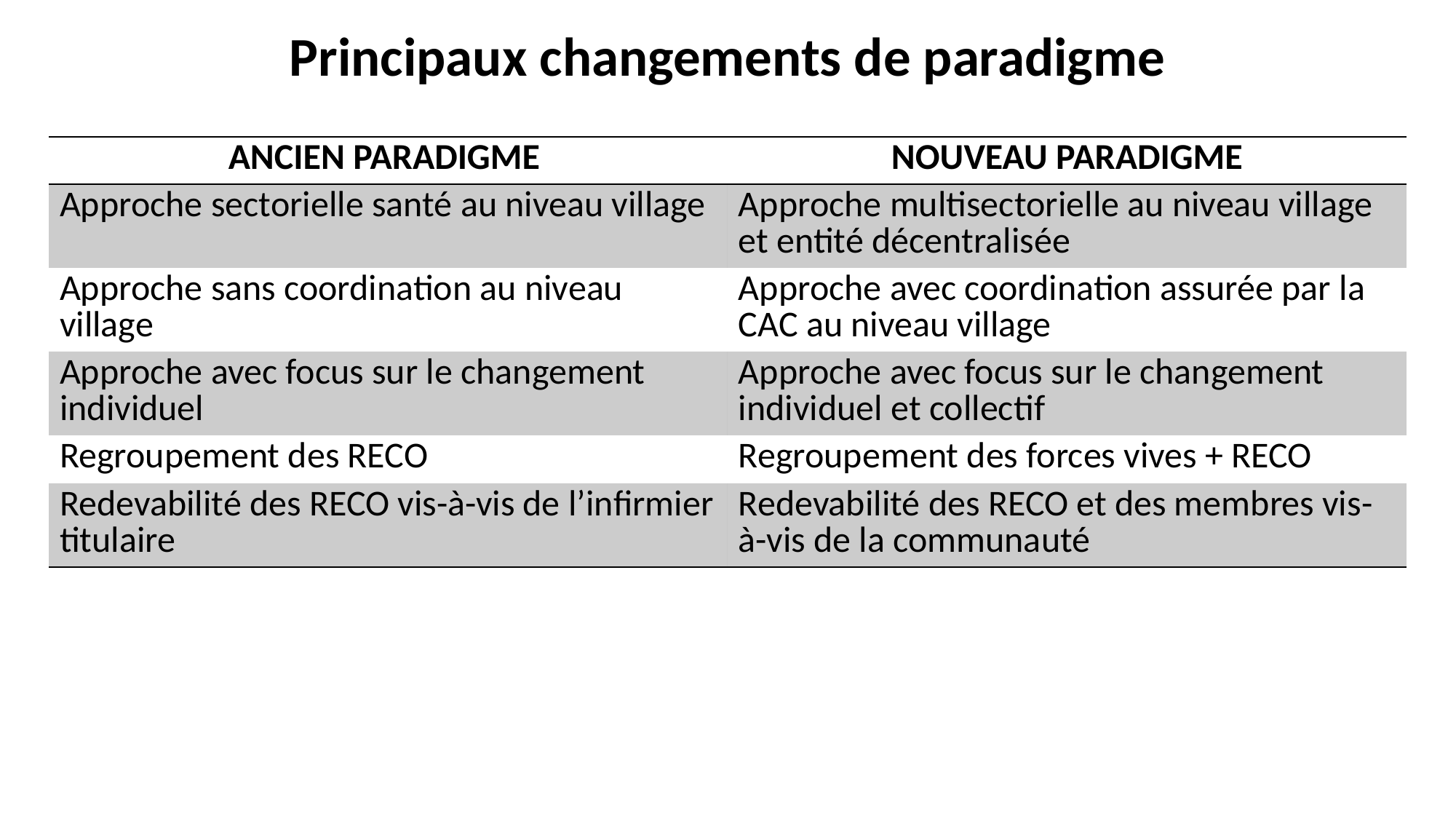

# Principaux changements de paradigme
| ANCIEN PARADIGME | NOUVEAU PARADIGME |
| --- | --- |
| Approche sectorielle santé au niveau village | Approche multisectorielle au niveau village et entité décentralisée |
| Approche sans coordination au niveau village | Approche avec coordination assurée par la CAC au niveau village |
| Approche avec focus sur le changement individuel | Approche avec focus sur le changement individuel et collectif |
| Regroupement des RECO | Regroupement des forces vives + RECO |
| Redevabilité des RECO vis-à-vis de l’infirmier titulaire | Redevabilité des RECO et des membres vis-à-vis de la communauté |